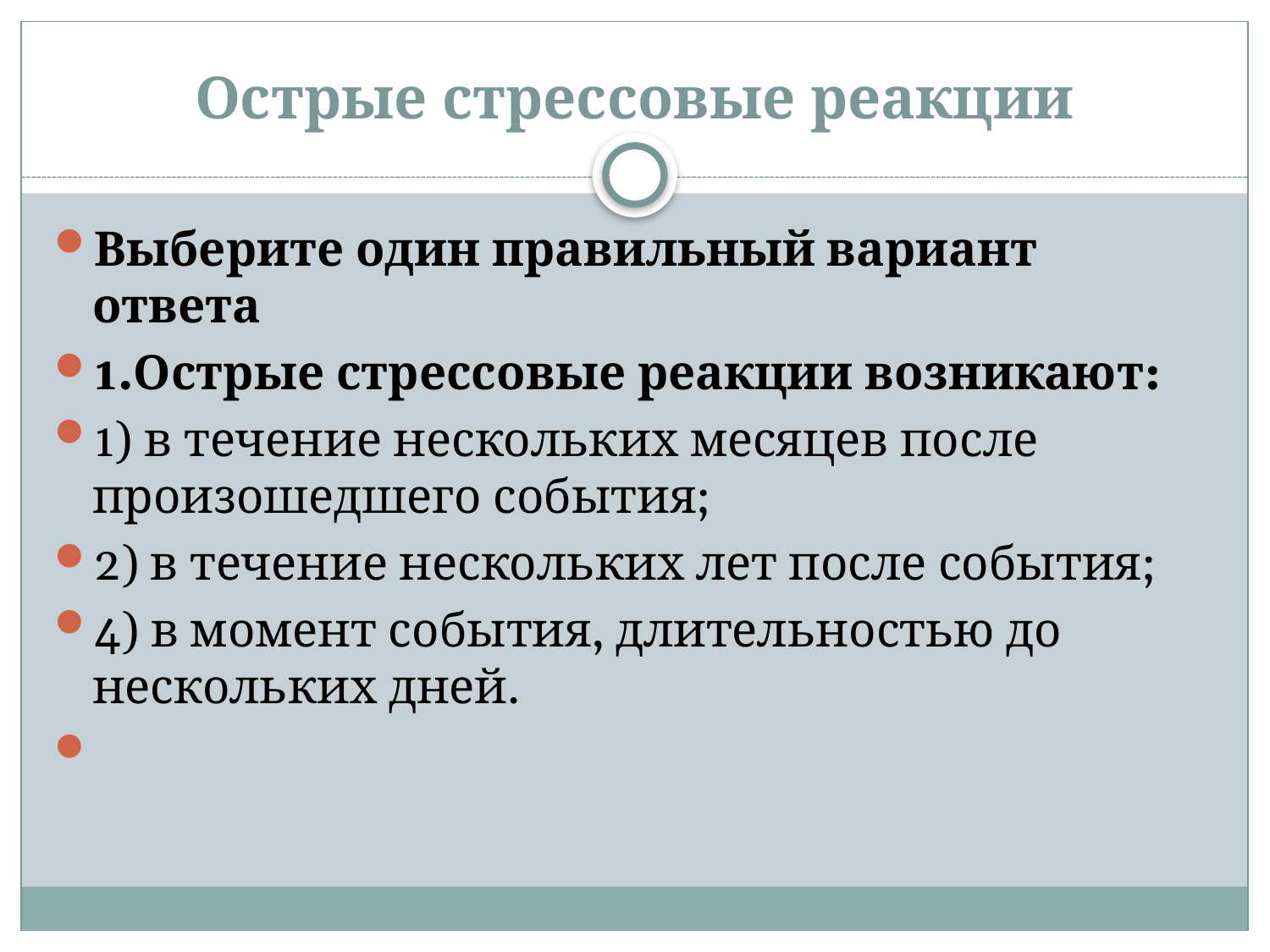

# Острые стрессовые реакции
Выберите один правильный вариант ответа
1.Острые стрессовые реакции возникают:
1) в течение нескольких месяцев после произошедшего события;
2) в течение нескольких лет после события;
4) в момент события, длительностью до нескольких дней.